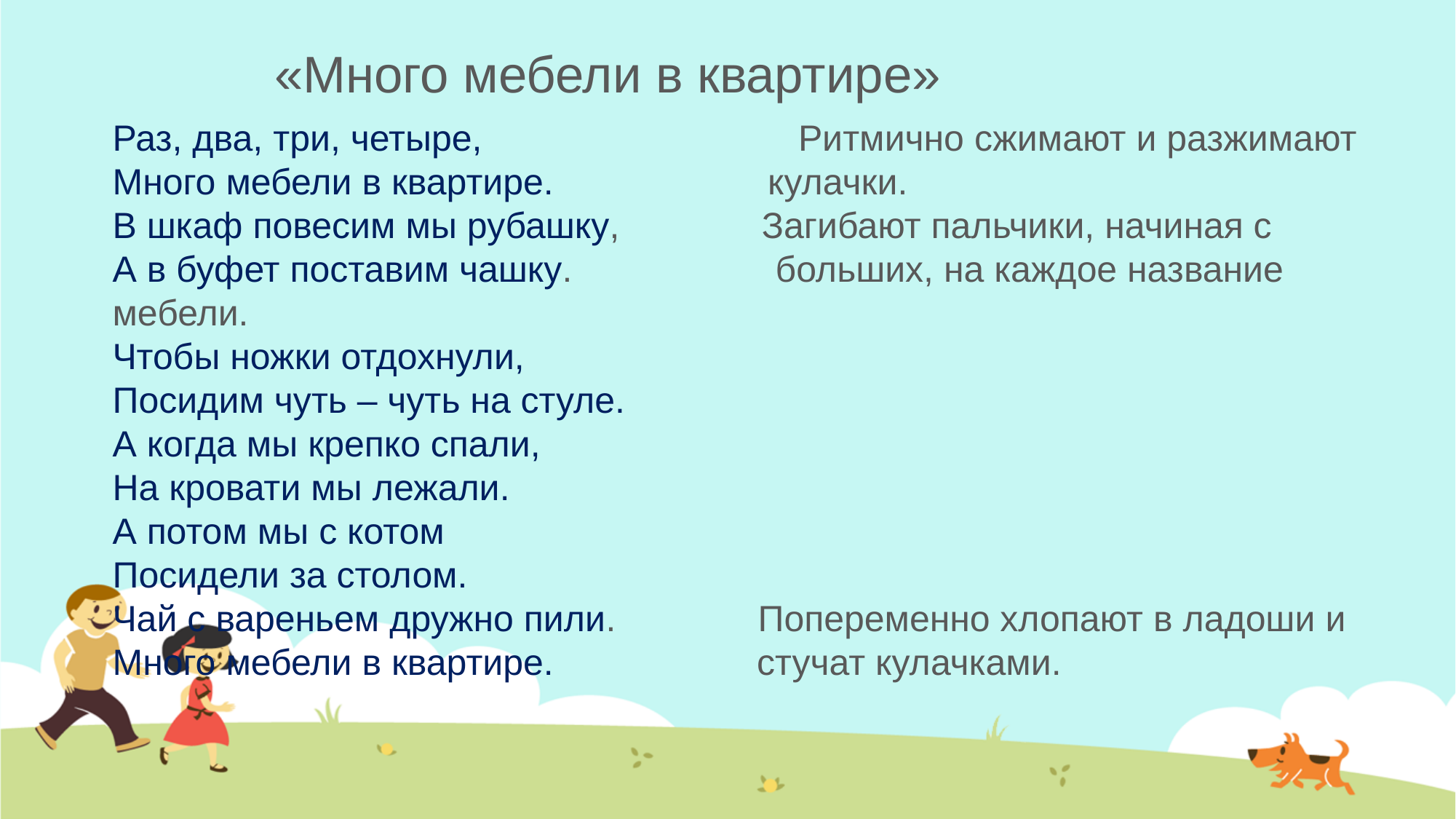

# «Много мебели в квартире»
Раз, два, три, четыре,                               Ритмично сжимают и разжимают
Много мебели в квартире.                     кулачки.
В шкаф повесим мы рубашку,              Загибают пальчики, начиная с
А в буфет поставим чашку.                    больших, на каждое название мебели.
Чтобы ножки отдохнули,
Посидим чуть – чуть на стуле.
А когда мы крепко спали,
На кровати мы лежали.
А потом мы с котом
Посидели за столом.
Чай с вареньем дружно пили.              Попеременно хлопают в ладоши и
Много мебели в квартире.                    стучат кулачками.